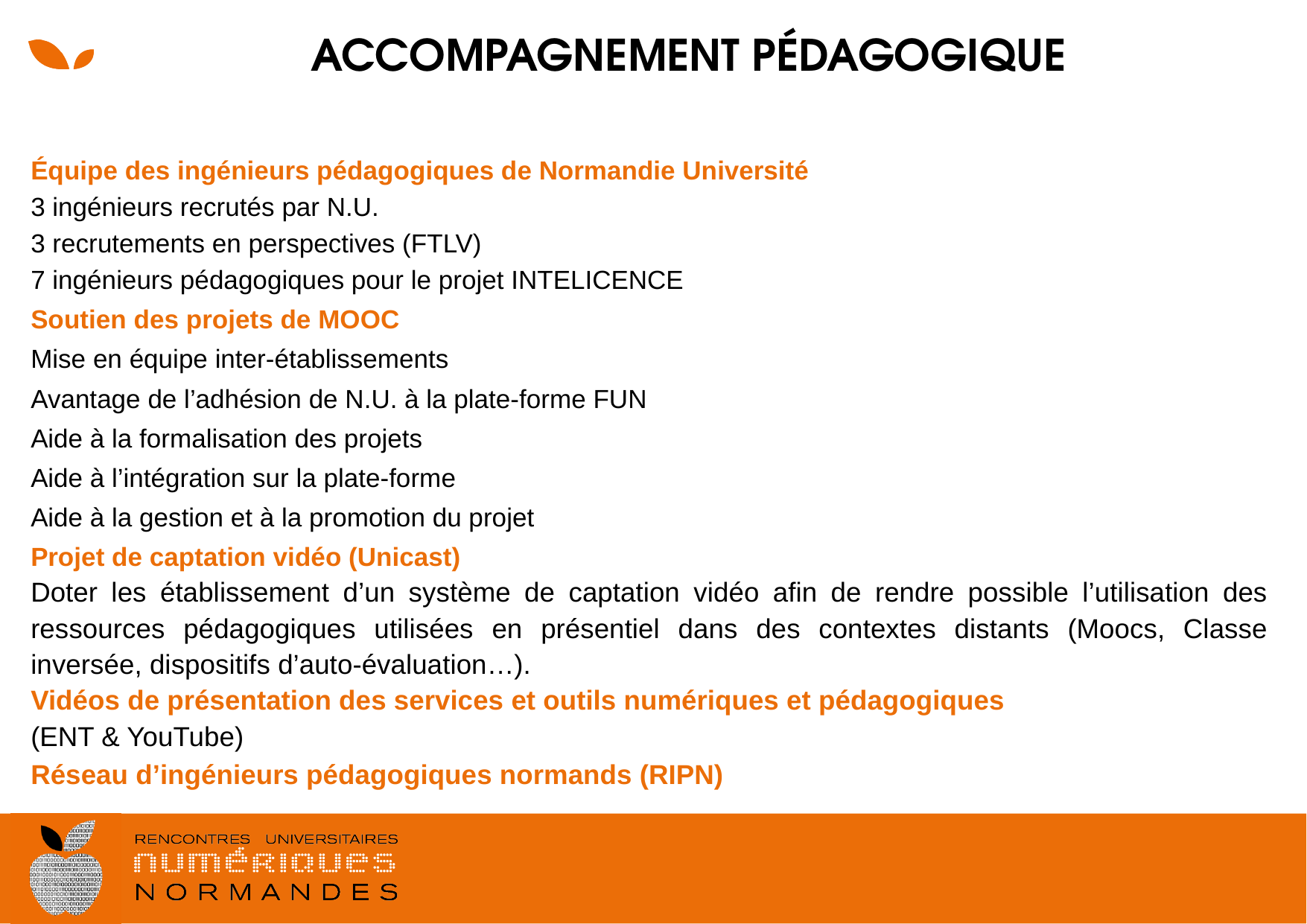

# Accompagnement pédagogique
Équipe des ingénieurs pédagogiques de Normandie Université
3 ingénieurs recrutés par N.U.
3 recrutements en perspectives (FTLV)
7 ingénieurs pédagogiques pour le projet INTELICENCE
Soutien des projets de MOOC
Mise en équipe inter-établissements
Avantage de l’adhésion de N.U. à la plate-forme FUN
Aide à la formalisation des projets
Aide à l’intégration sur la plate-forme
Aide à la gestion et à la promotion du projet
Projet de captation vidéo (Unicast)
Doter les établissement d’un système de captation vidéo afin de rendre possible l’utilisation des ressources pédagogiques utilisées en présentiel dans des contextes distants (Moocs, Classe inversée, dispositifs d’auto-évaluation…).
Vidéos de présentation des services et outils numériques et pédagogiques
(ENT & YouTube)
Réseau d’ingénieurs pédagogiques normands (RIPN)